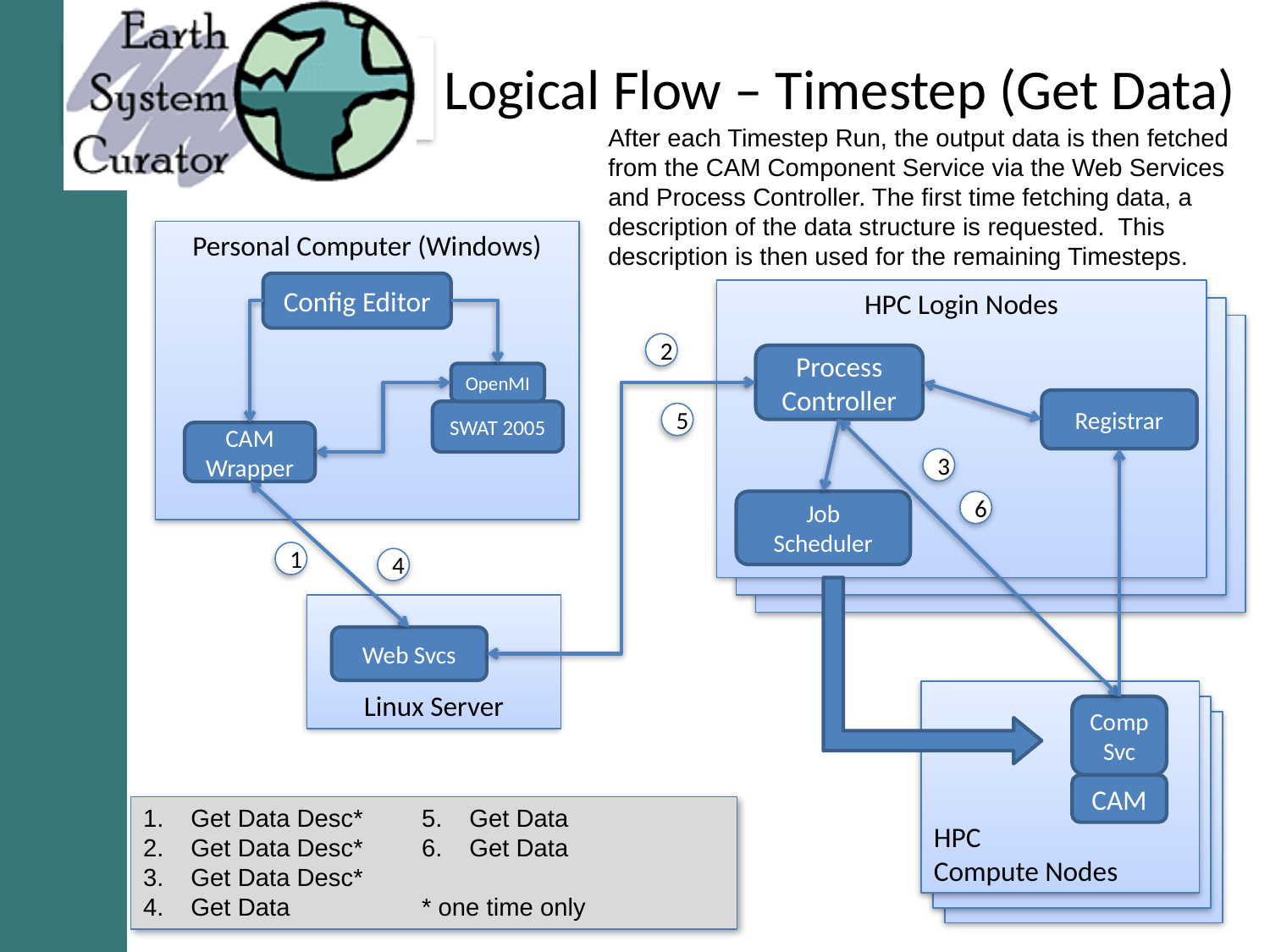

# Logical Flow – Timestep (Get Data)
After each Timestep Run, the output data is then fetched from the CAM Component Service via the Web Services and Process Controller. The first time fetching data, a description of the data structure is requested.  This description is then used for the remaining Timesteps.
Personal Computer (Windows)
Config Editor
HPC Login Nodes

2
Process
Controller
OpenMI
Registrar
SWAT 2005
5
CAM Wrapper
3
Job
Scheduler
6
1
4

Linux Server
Web Svcs
HPC
Compute Nodes

Comp
Svc
CAM

Get Data Desc*
Get Data Desc*
Get Data Desc*
Get Data
Get Data
Get Data

* one time only